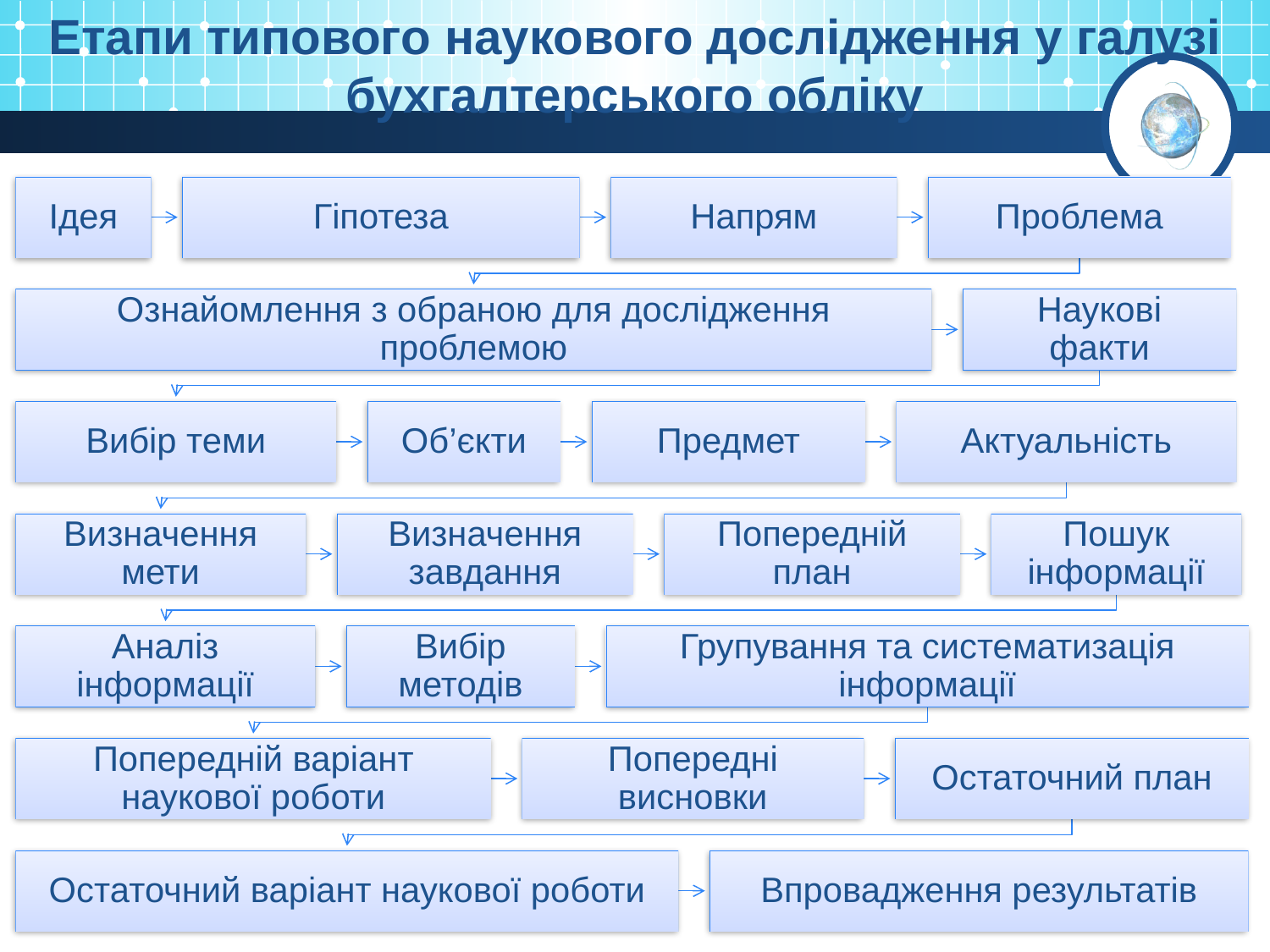

Етапи типового наукового дослідження у галузі бухгалтерського обліку

Ідея

Гіпотеза

Напрям

Проблема

Ознайомлення з обраною для дослідження проблемою

Наукові факти

Вибір теми

Об’єкти

Предмет

Актуальність

Визначення мети

Визначення завдання

Попередній план

Пошук інформації

Аналіз інформації

Вибір методів

Групування та систематизація інформації

Попередній варіант наукової роботи

Попередні висновки

Остаточний план

Остаточний варіант наукової роботи
Впровадження результатів